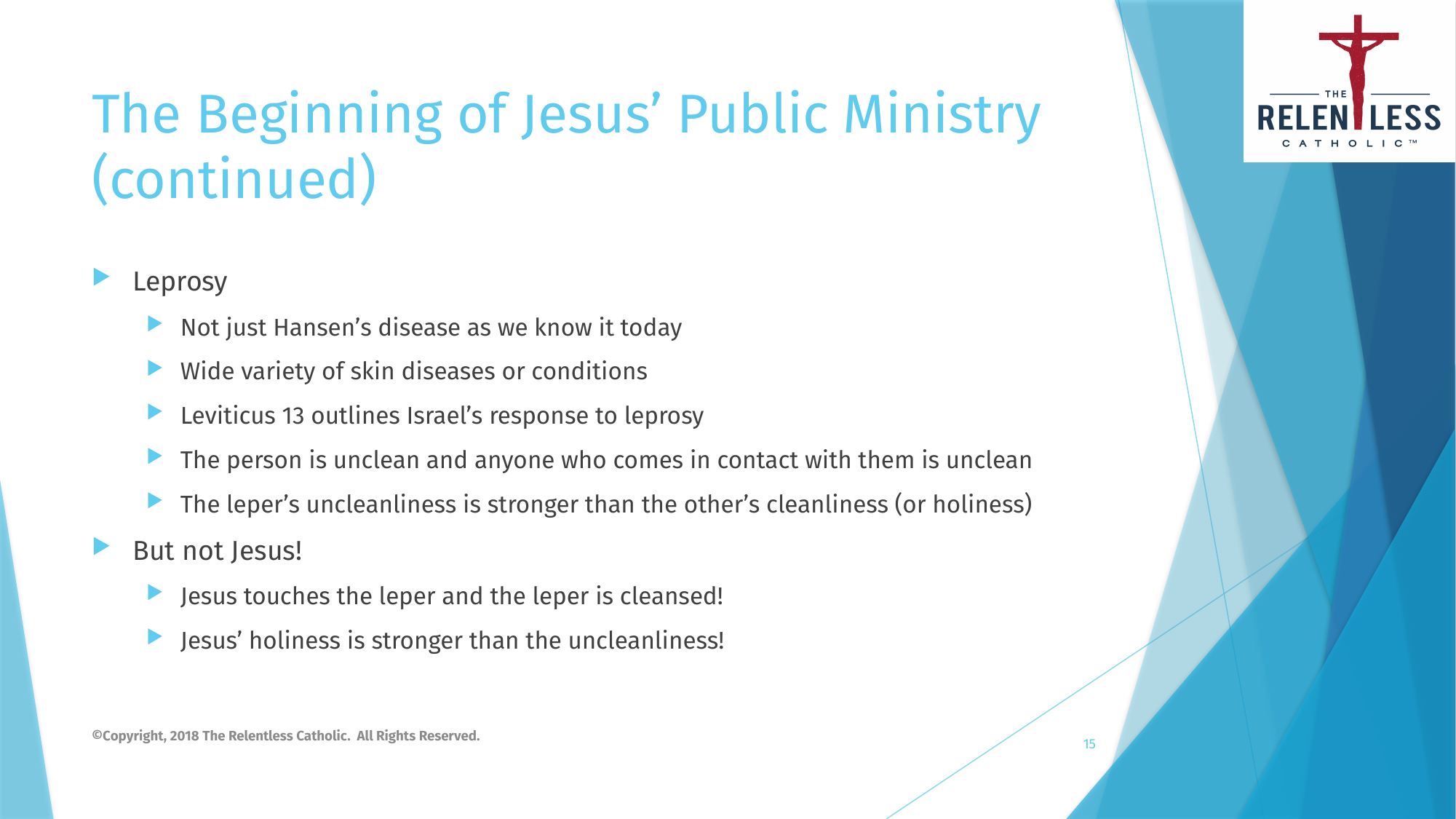

# The Beginning of Jesus’ Public Ministry (continued)
Leprosy
Not just Hansen’s disease as we know it today
Wide variety of skin diseases or conditions
Leviticus 13 outlines Israel’s response to leprosy
The person is unclean and anyone who comes in contact with them is unclean
The leper’s uncleanliness is stronger than the other’s cleanliness (or holiness)
But not Jesus!
Jesus touches the leper and the leper is cleansed!
Jesus’ holiness is stronger than the uncleanliness!
©Copyright, 2018 The Relentless Catholic.  All Rights Reserved.

15